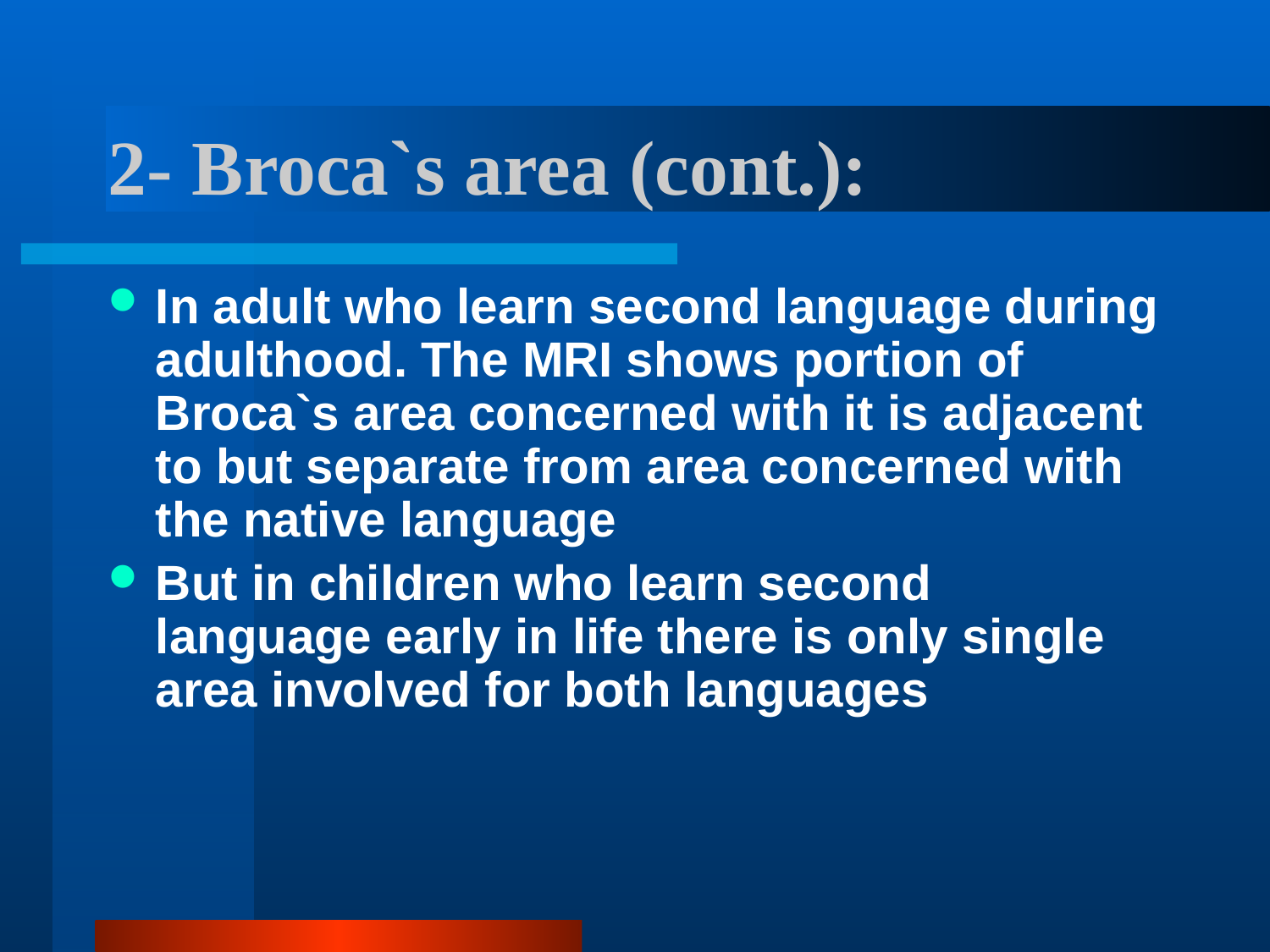

# 2- Broca`s area (cont.):
In adult who learn second language during adulthood. The MRI shows portion of Broca`s area concerned with it is adjacent to but separate from area concerned with the native language
But in children who learn second language early in life there is only single area involved for both languages